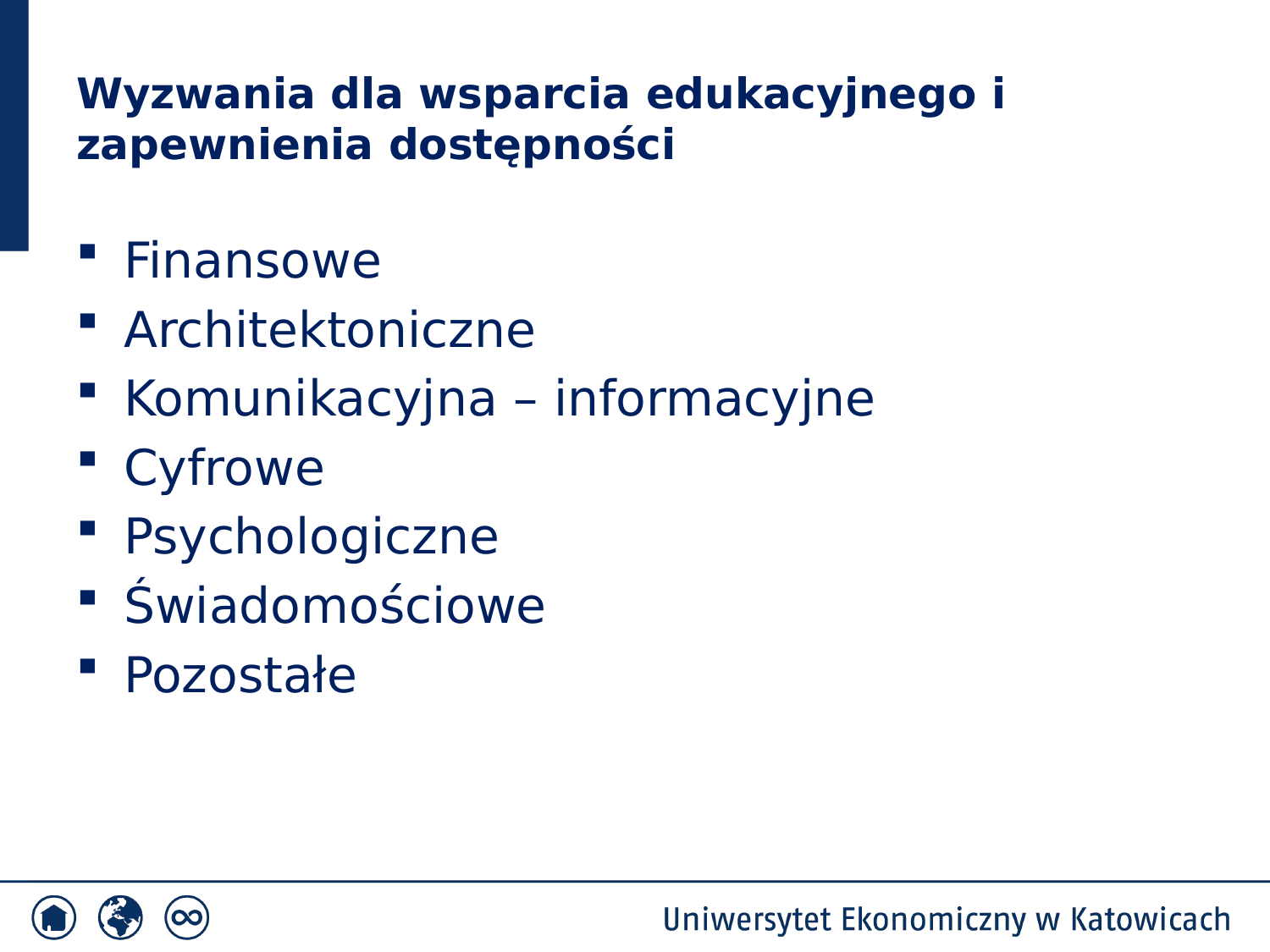

# Wyzwania dla wsparcia edukacyjnego i zapewnienia dostępności
Finansowe
Architektoniczne
Komunikacyjna – informacyjne
Cyfrowe
Psychologiczne
Świadomościowe
Pozostałe